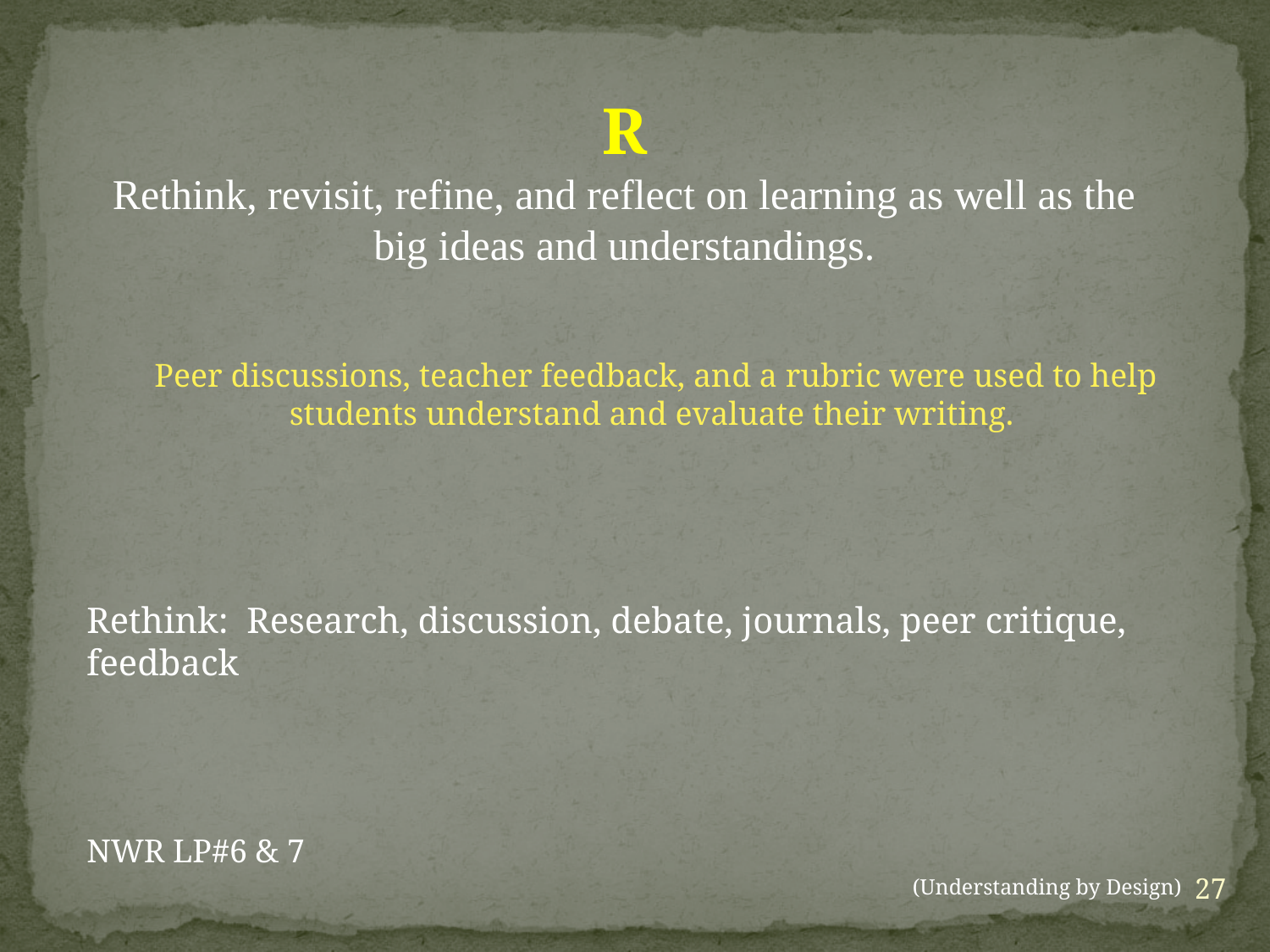

R
Rethink, revisit, refine, and reflect on learning as well as the big ideas and understandings.
Peer discussions, teacher feedback, and a rubric were used to help students understand and evaluate their writing.
Rethink:  Research, discussion, debate, journals, peer critique, feedback
NWR LP#6 & 7
27
(Understanding by Design)